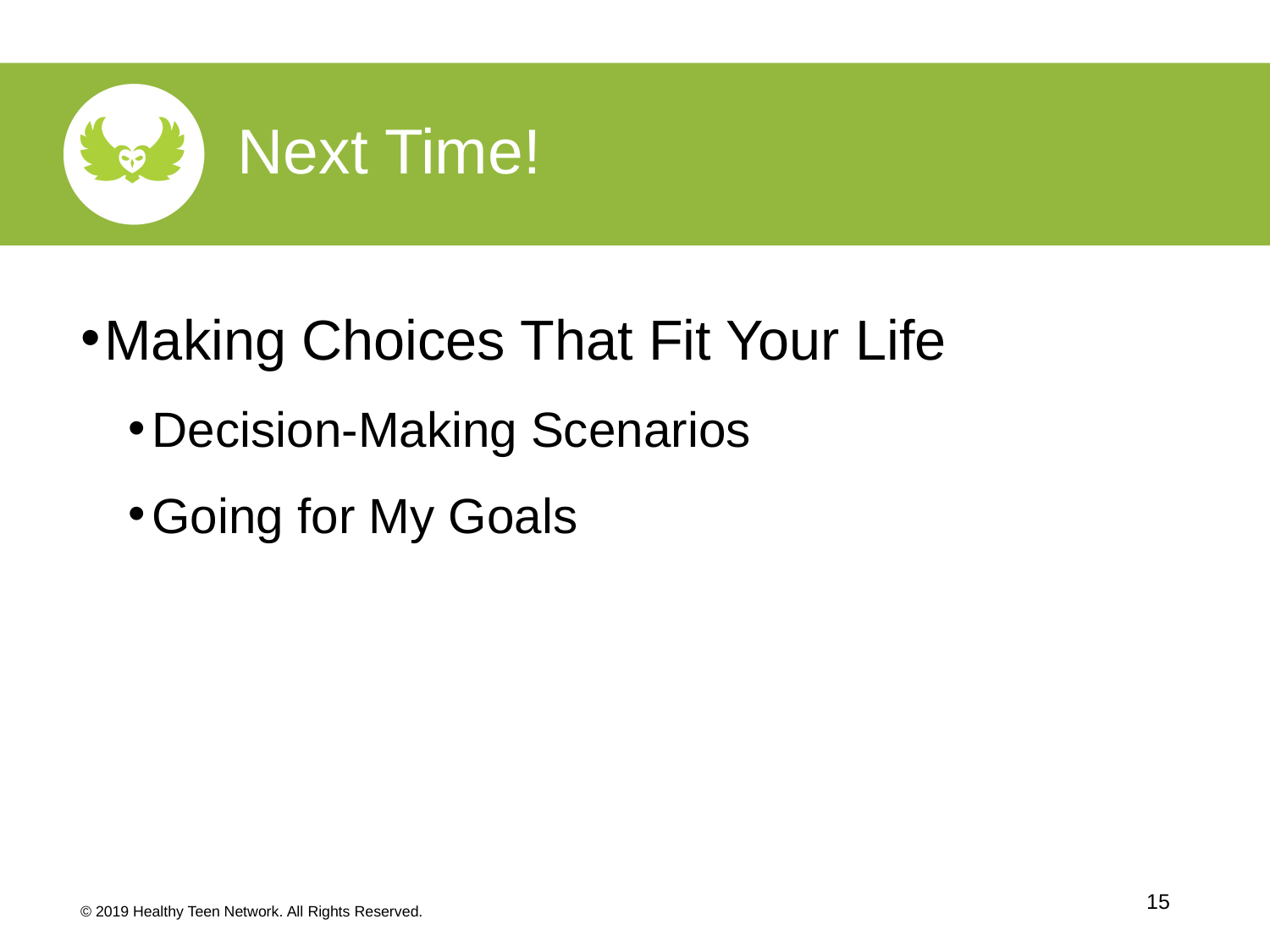

Next Time!
Making Choices That Fit Your Life
Decision-Making Scenarios
Going for My Goals